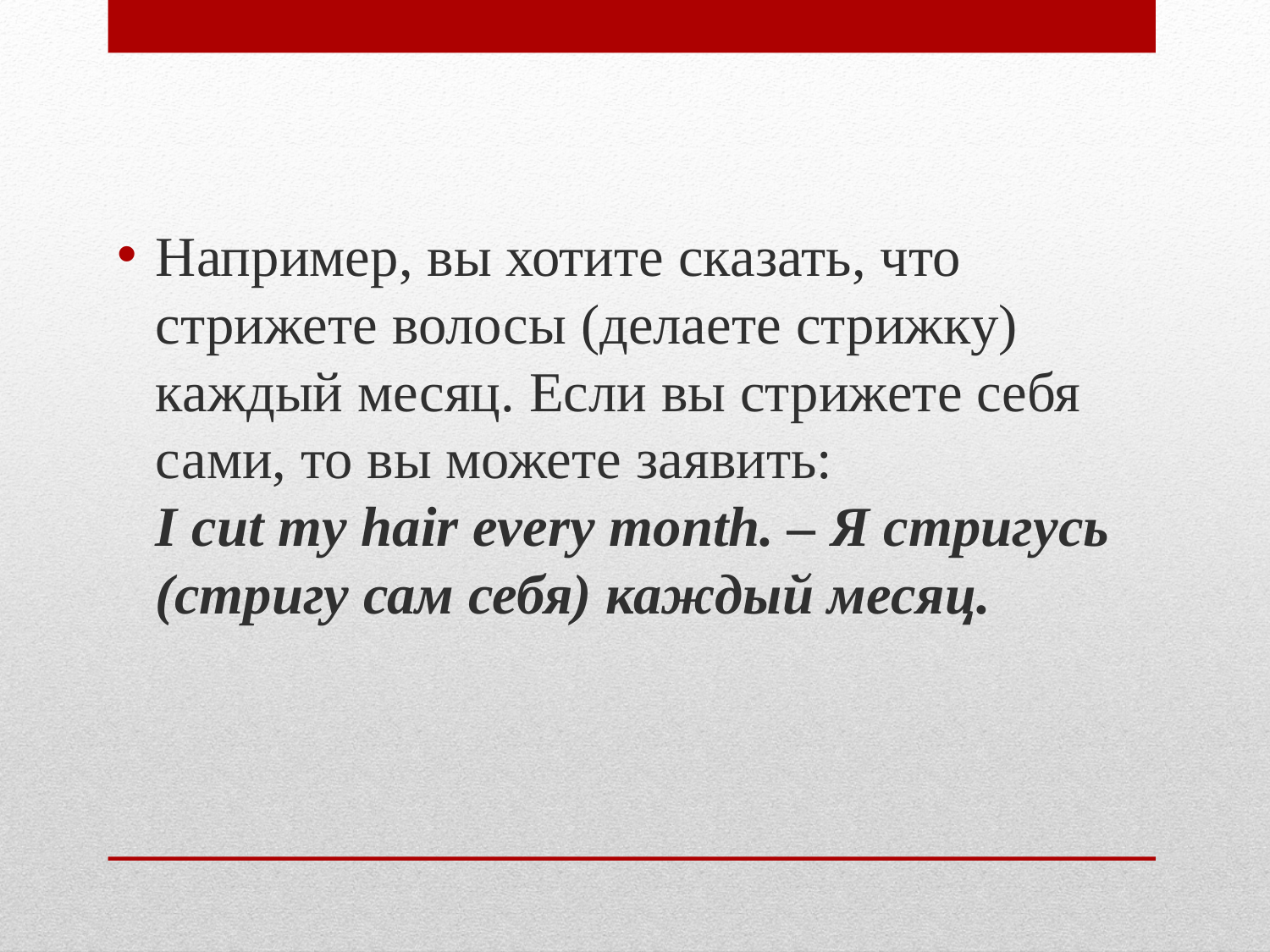

Например, вы хотите сказать, что стрижете волосы (делаете стрижку) каждый месяц. Если вы стрижете себя сами, то вы можете заявить:
I cut my hair every month. – Я стригусь (стригу сам себя) каждый месяц.

#